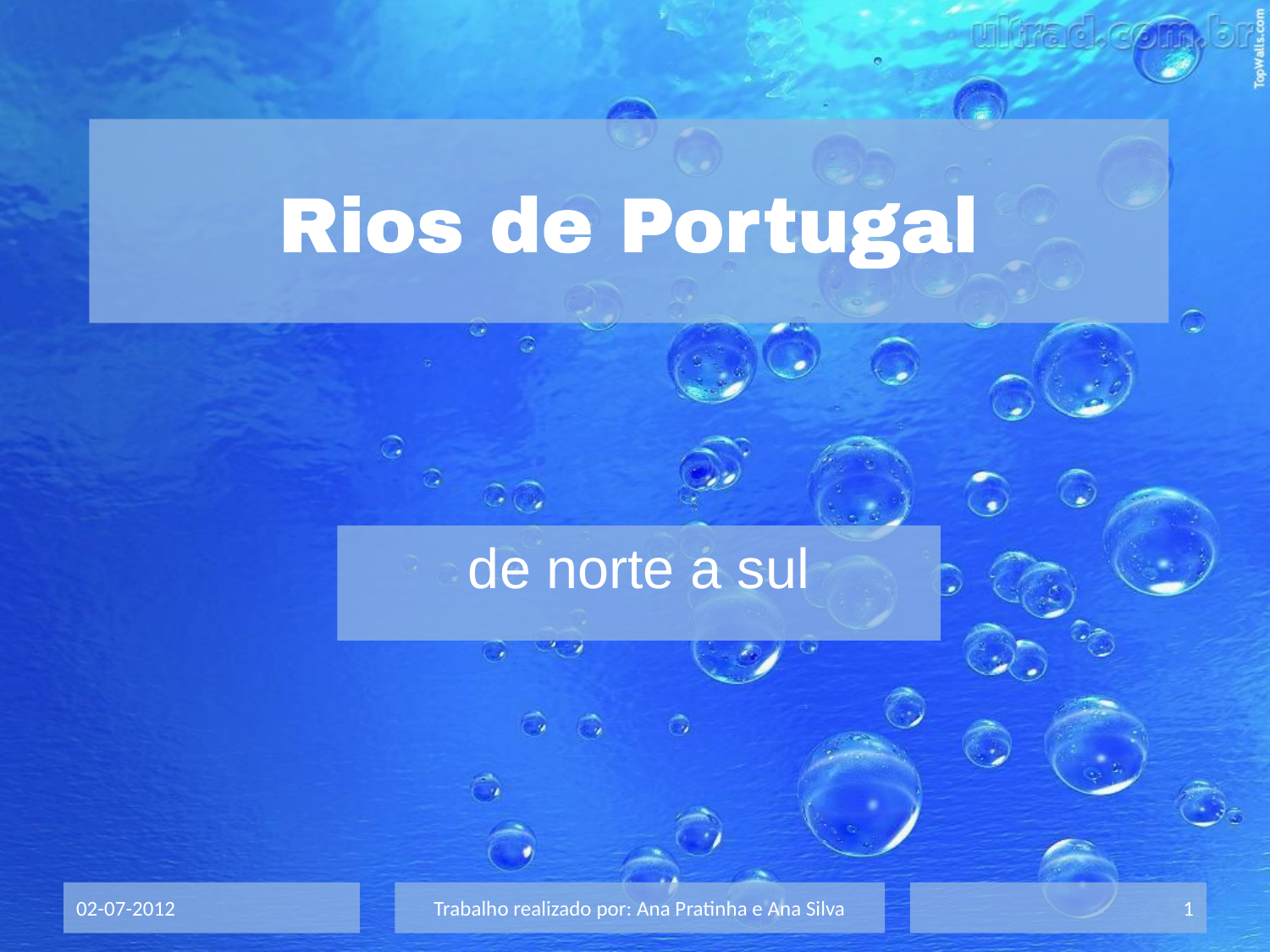

# Rios de Portugal
de norte a sul
02-07-2012
Trabalho realizado por: Ana Pratinha e Ana Silva
1